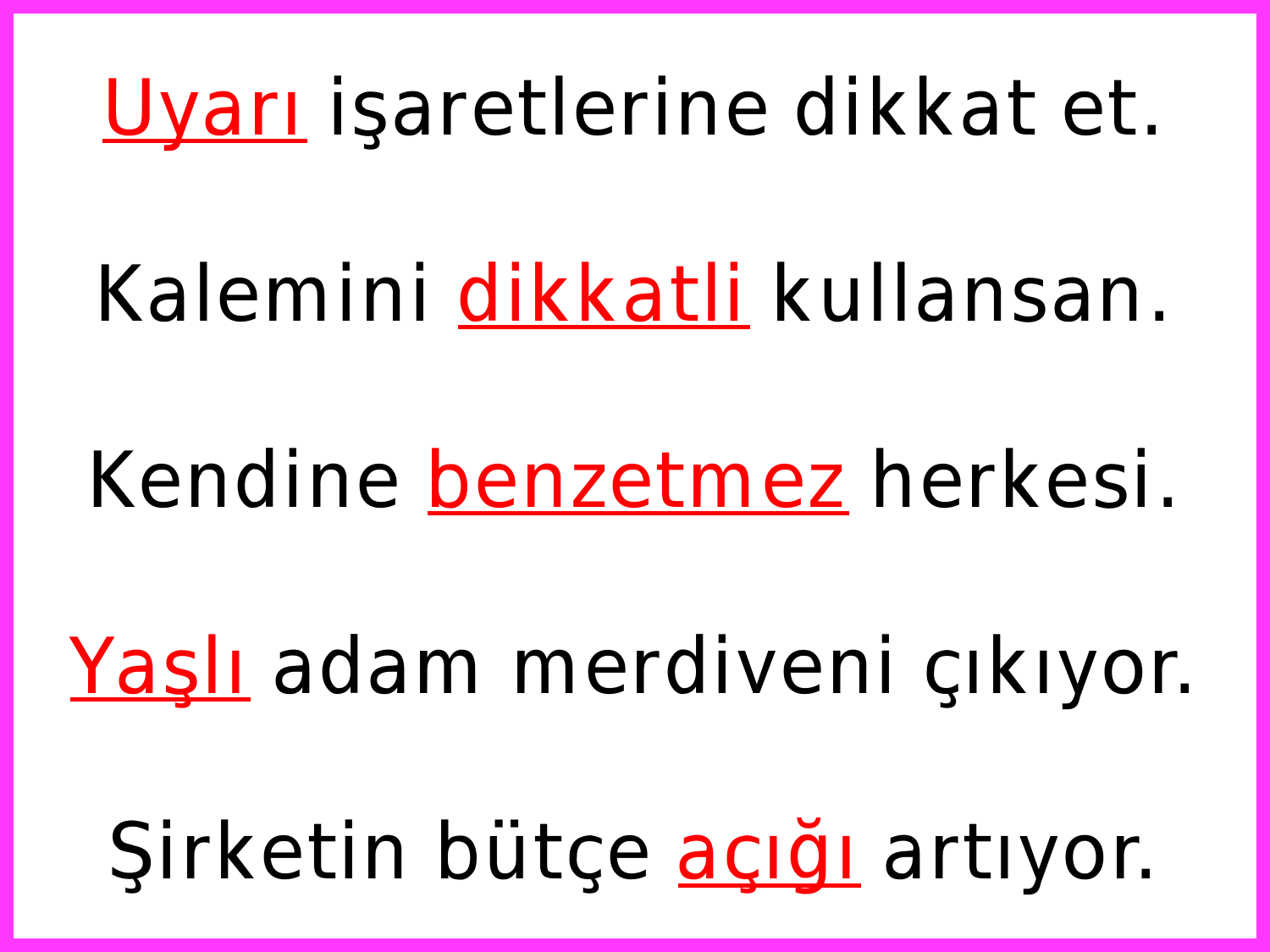

# Uyarı işaretlerine dikkat et. Kalemini dikkatli kullansan. Kendine benzetmez herkesi. Yaşlı adam merdiveni çıkıyor. Şirketin bütçe açığı artıyor.